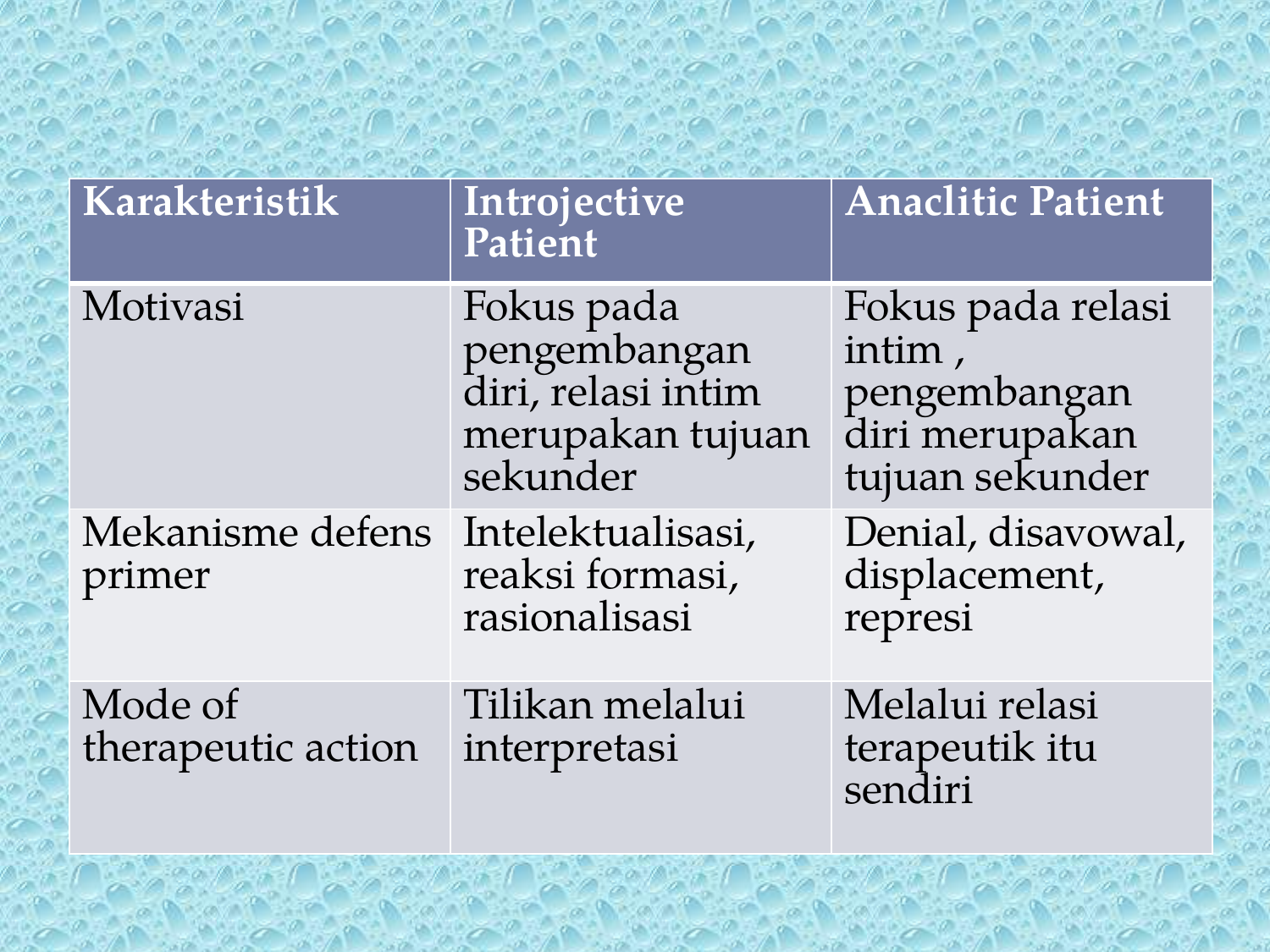

#
| Karakteristik | Introjective Patient | Anaclitic Patient |
| --- | --- | --- |
| Motivasi | Fokus pada pengembangan diri, relasi intim merupakan tujuan sekunder | Fokus pada relasi intim , pengembangan diri merupakan tujuan sekunder |
| Mekanisme defens primer | Intelektualisasi, reaksi formasi, rasionalisasi | Denial, disavowal, displacement, represi |
| Mode of therapeutic action | Tilikan melalui interpretasi | Melalui relasi terapeutik itu sendiri |